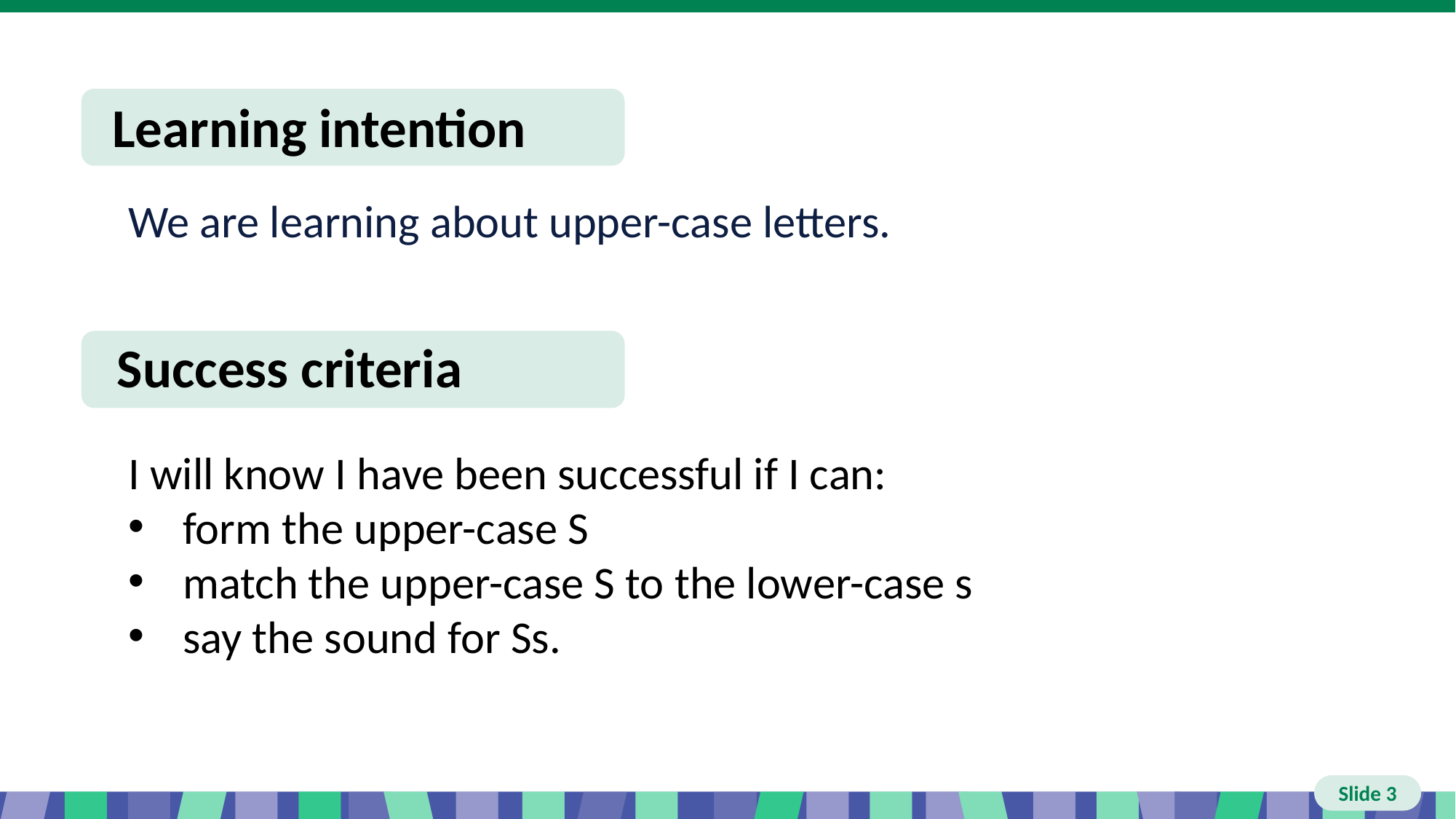

# Slide 3 Learning intention and success criteria
We are learning about upper-case letters.

I will know I have been successful if I can:
form the upper-case S
match the upper-case S to the lower-case s
say the sound for Ss.